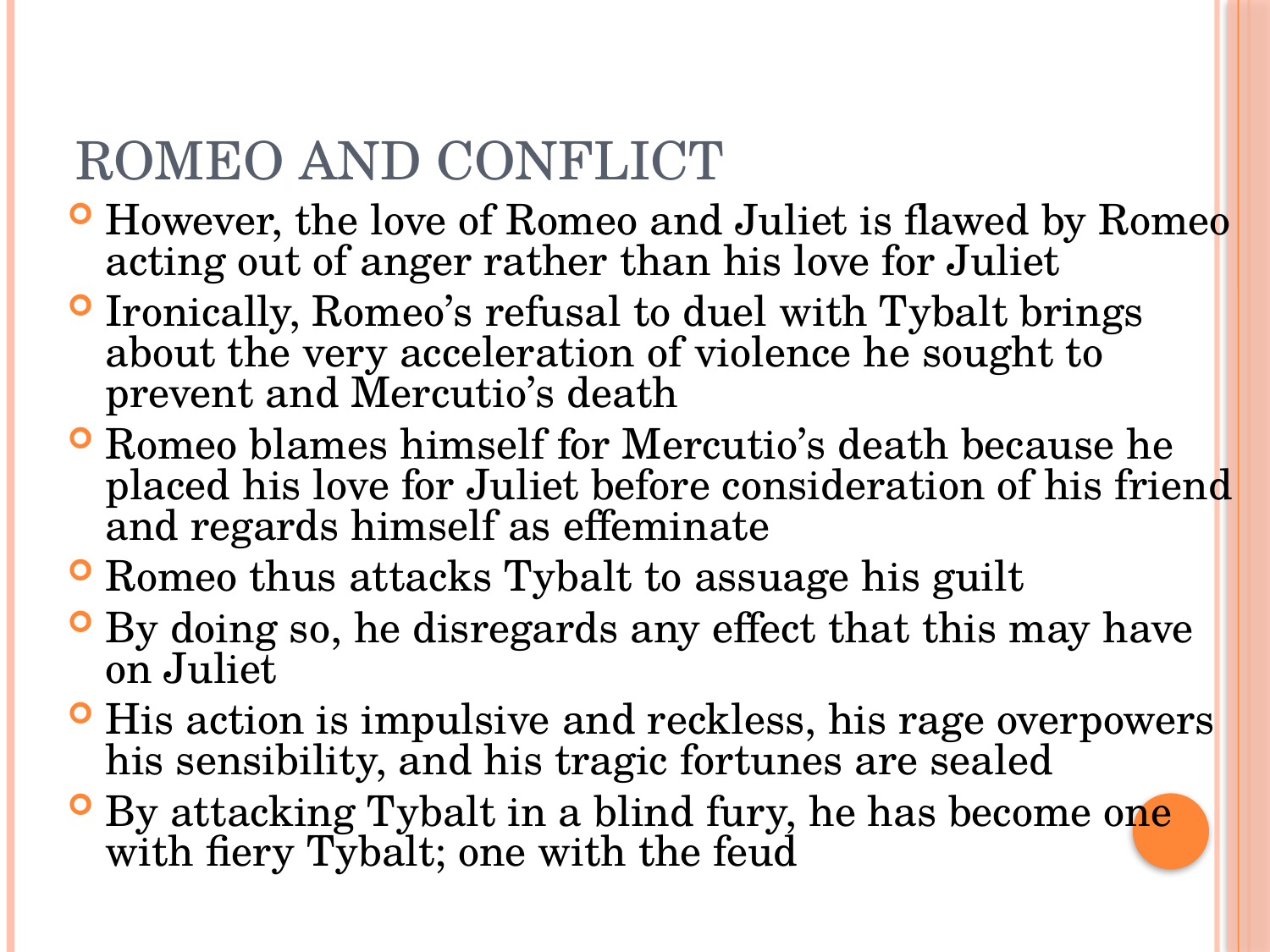

# Romeo and Conflict
However, the love of Romeo and Juliet is flawed by Romeo acting out of anger rather than his love for Juliet
Ironically, Romeo’s refusal to duel with Tybalt brings about the very acceleration of violence he sought to prevent and Mercutio’s death
Romeo blames himself for Mercutio’s death because he placed his love for Juliet before consideration of his friend and regards himself as effeminate
Romeo thus attacks Tybalt to assuage his guilt
By doing so, he disregards any effect that this may have on Juliet
His action is impulsive and reckless, his rage overpowers his sensibility, and his tragic fortunes are sealed
By attacking Tybalt in a blind fury, he has become one with fiery Tybalt; one with the feud